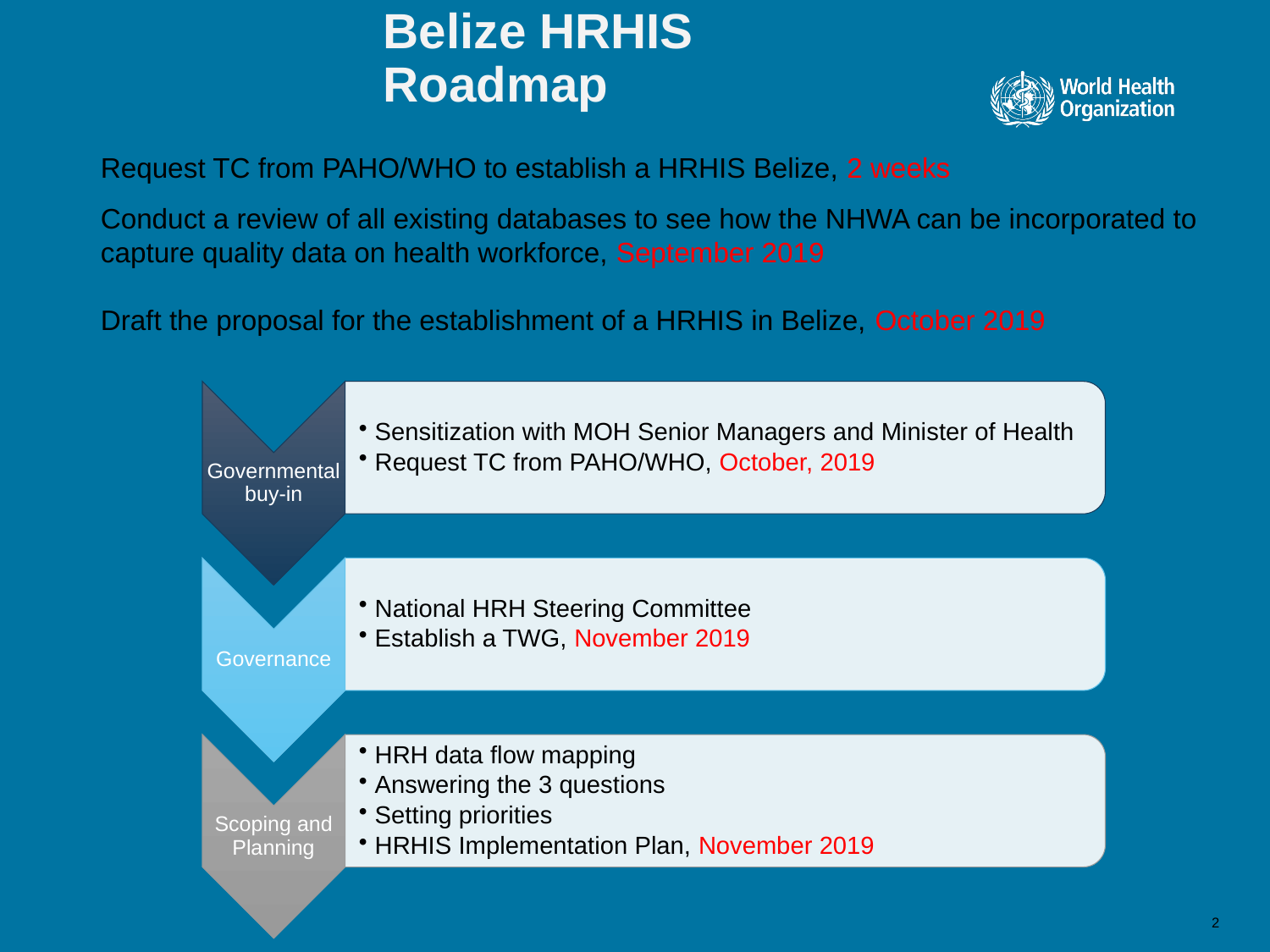

Belize HRHIS Roadmap
Request TC from PAHO/WHO to establish a HRHIS Belize, 2 weeks
Conduct a review of all existing databases to see how the NHWA can be incorporated to capture quality data on health workforce, September 2019

Draft the proposal for the establishment of a HRHIS in Belize, October 2019
Governmental buy-in
Sensitization with MOH Senior Managers and Minister of Health
Request TC from PAHO/WHO, October, 2019
Governance
National HRH Steering Committee
Establish a TWG, November 2019
Scoping and Planning
HRH data flow mapping
Answering the 3 questions
Setting priorities
HRHIS Implementation Plan, November 2019
2